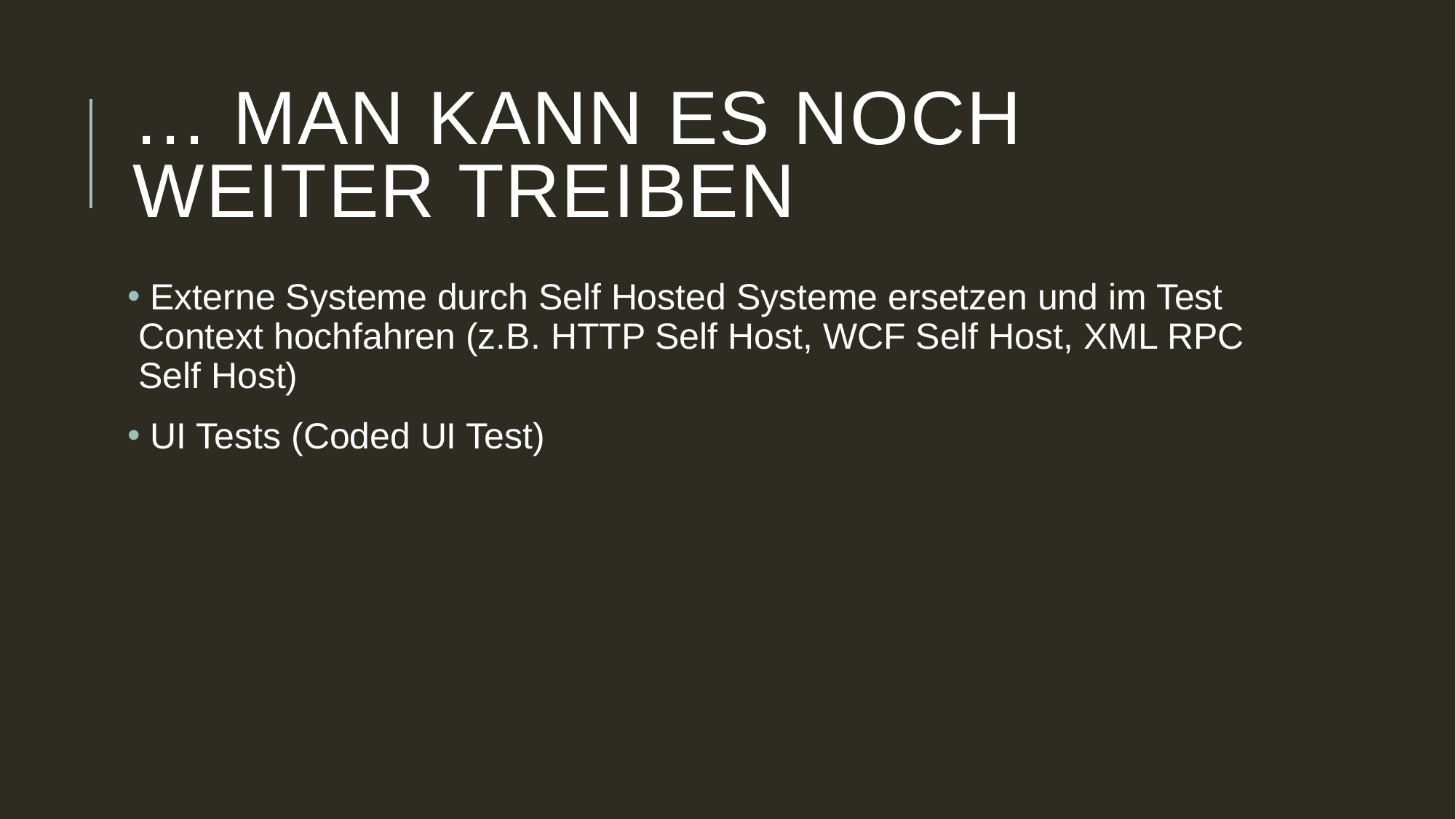

# … Man kann es noch weiter treiben
 Externe Systeme durch Self Hosted Systeme ersetzen und im Test Context hochfahren (z.B. HTTP Self Host, WCF Self Host, XML RPC Self Host)
 UI Tests (Coded UI Test)